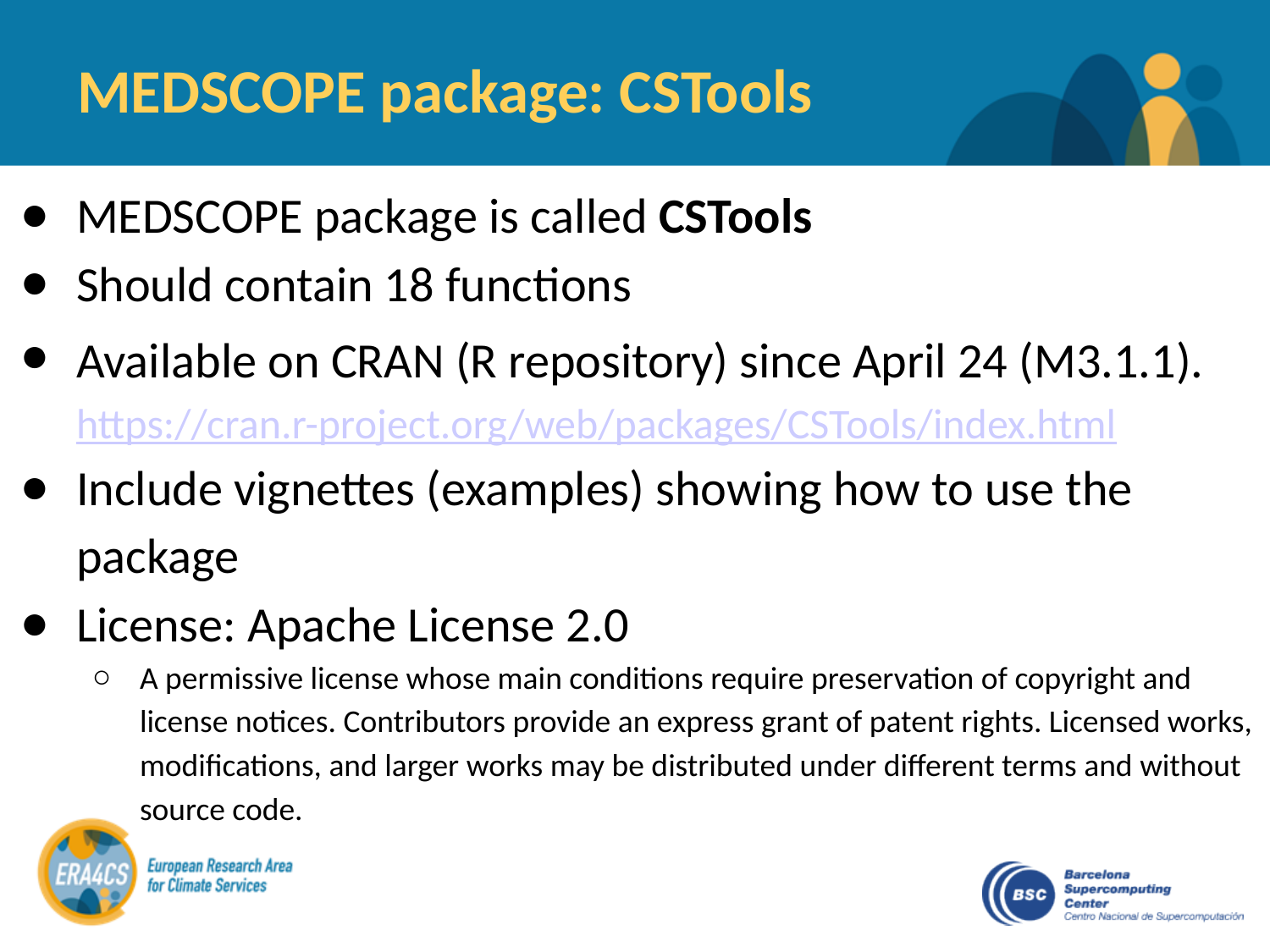

# MEDSCOPE package: CSTools
MEDSCOPE package is called CSTools
Should contain 18 functions
Available on CRAN (R repository) since April 24 (M3.1.1). https://cran.r-project.org/web/packages/CSTools/index.html
Include vignettes (examples) showing how to use the package
License: Apache License 2.0
A permissive license whose main conditions require preservation of copyright and license notices. Contributors provide an express grant of patent rights. Licensed works, modifications, and larger works may be distributed under different terms and without source code.